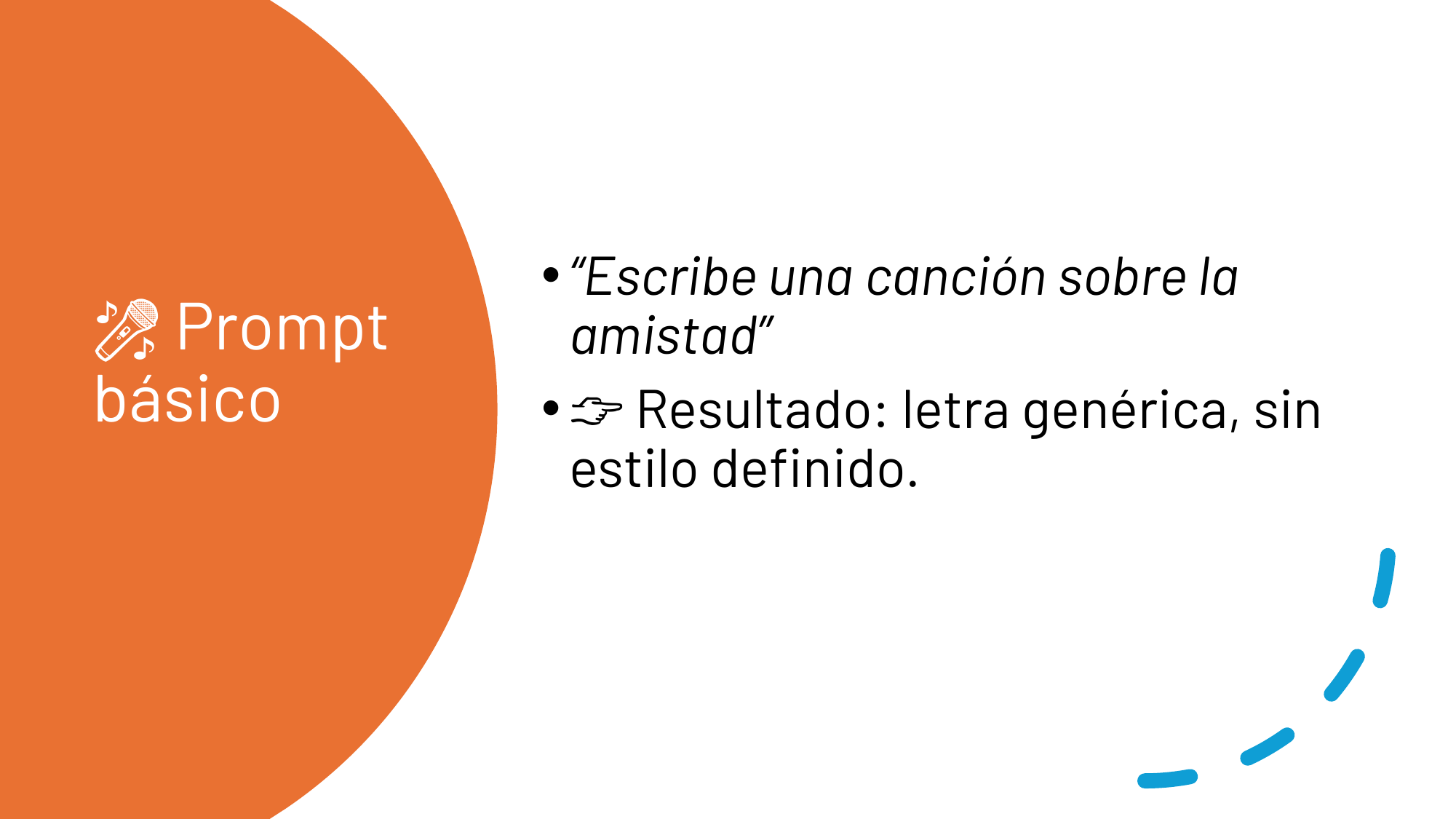

“Escribe una canción sobre la amistad”
👉 Resultado: letra genérica, sin estilo definido.

# 🎤 Prompt básico